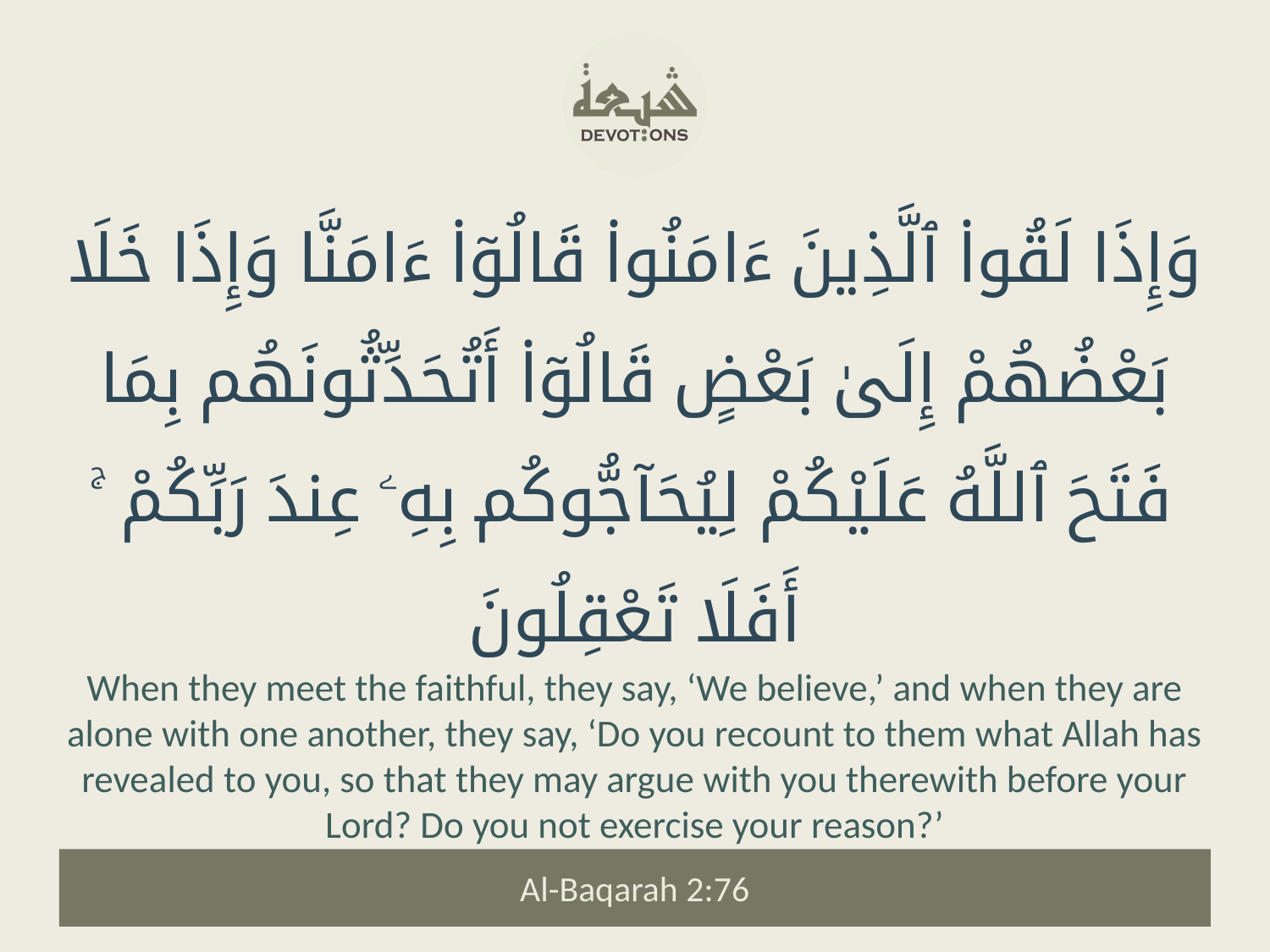

وَإِذَا لَقُوا۟ ٱلَّذِينَ ءَامَنُوا۟ قَالُوٓا۟ ءَامَنَّا وَإِذَا خَلَا بَعْضُهُمْ إِلَىٰ بَعْضٍ قَالُوٓا۟ أَتُحَدِّثُونَهُم بِمَا فَتَحَ ٱللَّهُ عَلَيْكُمْ لِيُحَآجُّوكُم بِهِۦ عِندَ رَبِّكُمْ ۚ أَفَلَا تَعْقِلُونَ
When they meet the faithful, they say, ‘We believe,’ and when they are alone with one another, they say, ‘Do you recount to them what Allah has revealed to you, so that they may argue with you therewith before your Lord? Do you not exercise your reason?’
Al-Baqarah 2:76